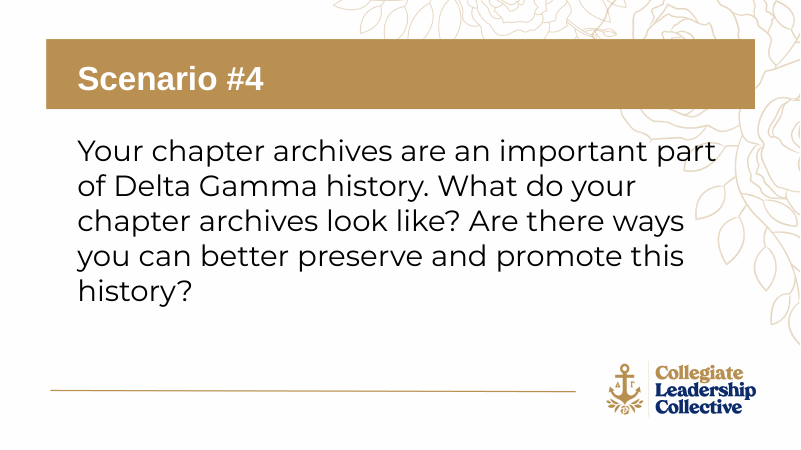

Scenario #4
Your chapter archives are an important part of Delta Gamma history. What do your chapter archives look like? Are there ways you can better preserve and promote this history?